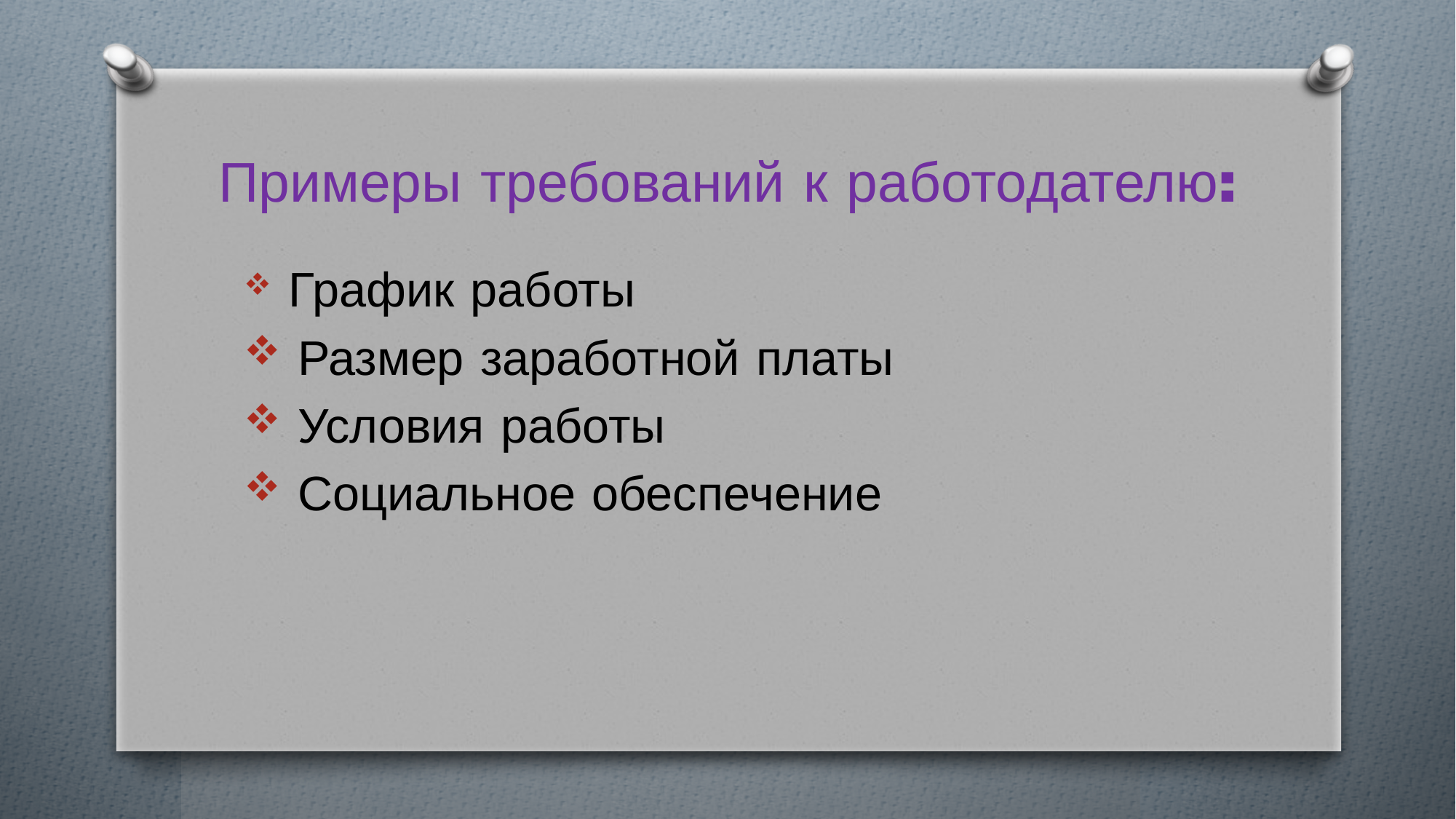

# Примеры требований к работодателю:
 График работы
 Размер заработной платы
 Условия работы
 Социальное обеспечение